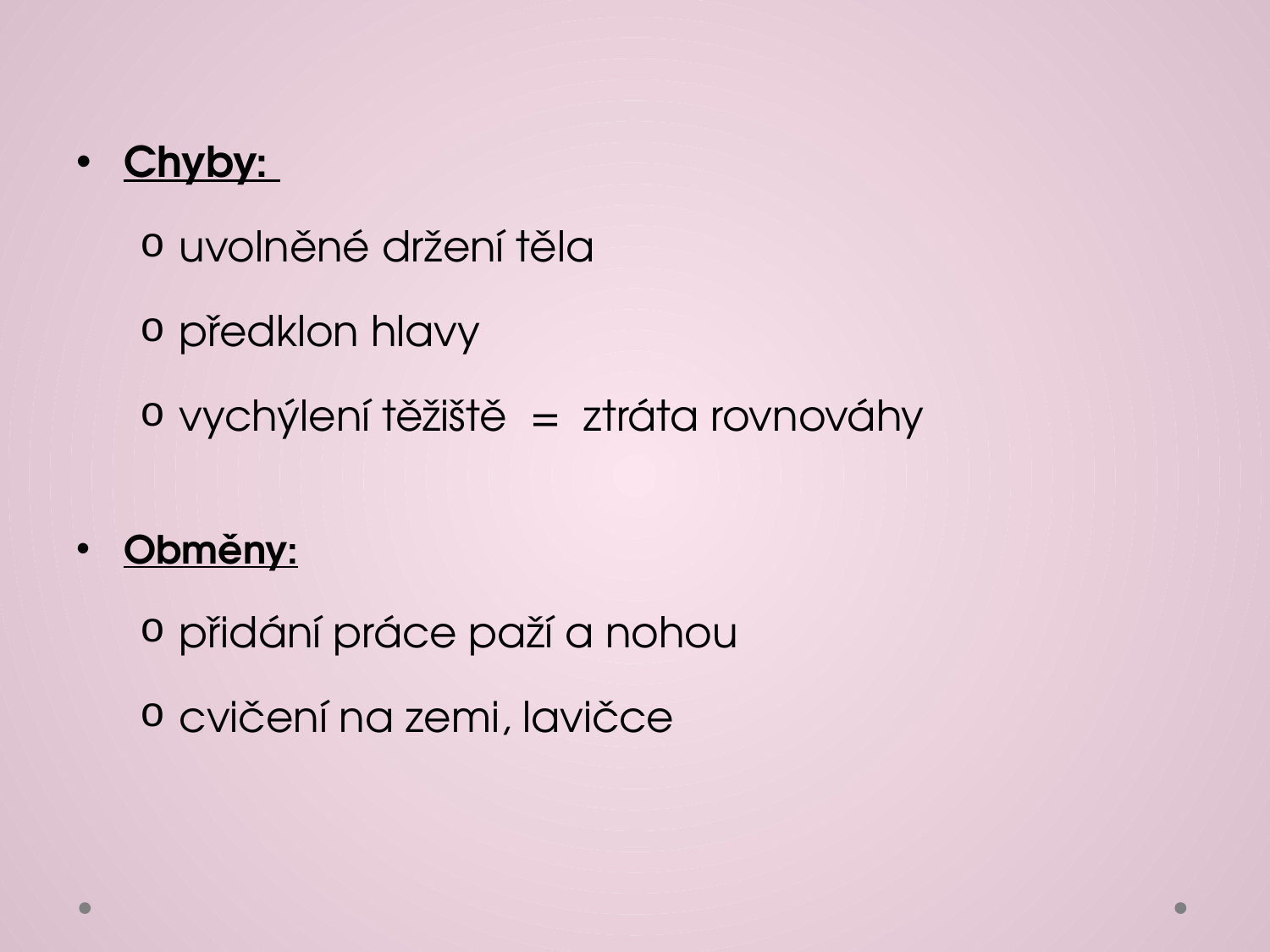

Chyby:
uvolněné držení těla
předklon hlavy
vychýlení těžiště  =  ztráta rovnováhy

Obměny:
přidání práce paží a nohou
cvičení na zemi, lavičce